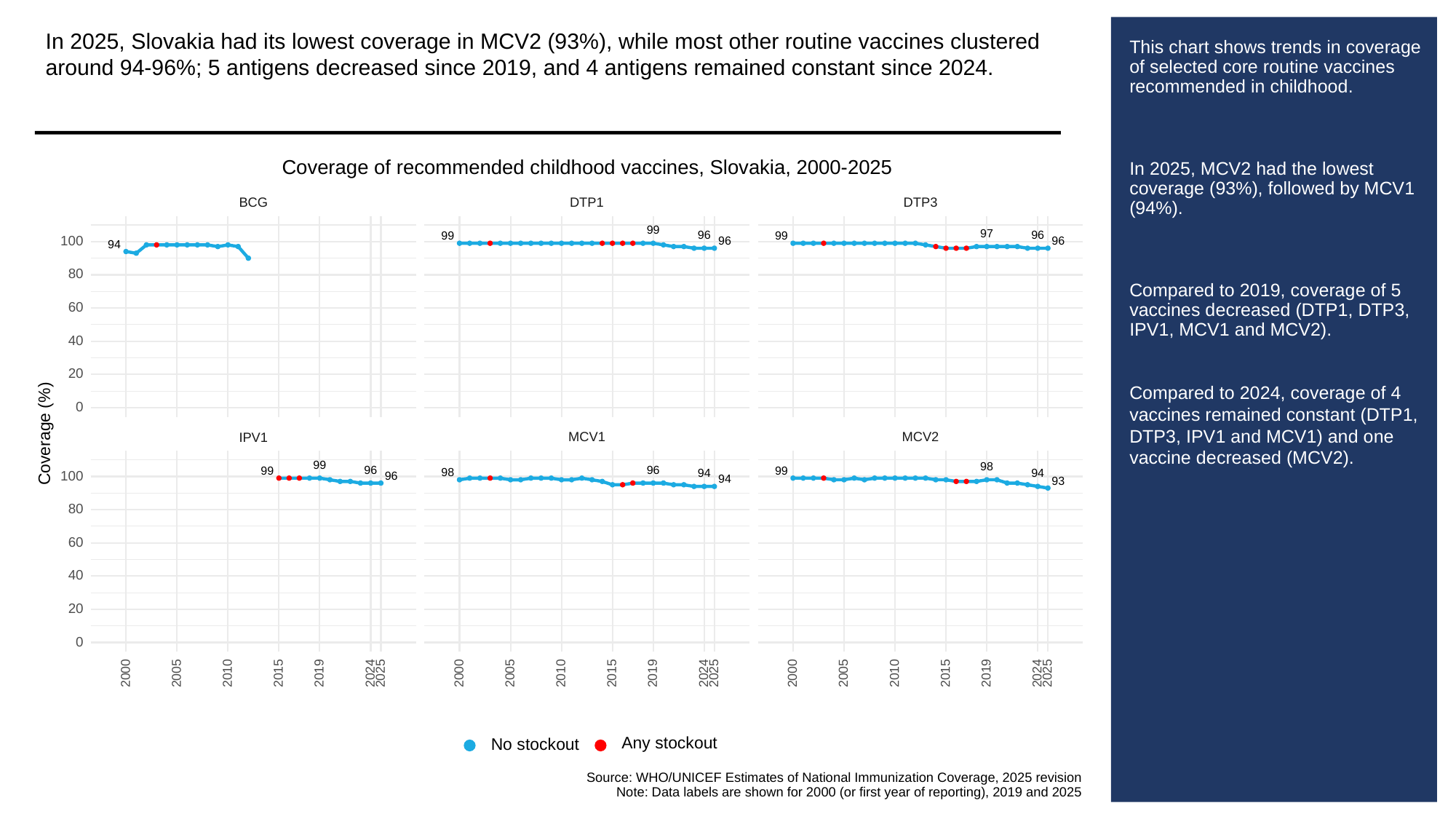

In 2025, Slovakia had its lowest coverage in MCV2 (93%), while most other routine vaccines clustered around 94-96%; 5 antigens decreased since 2019, and 4 antigens remained constant since 2024.
# This chart shows trends in coverage of selected core routine vaccines recommended in childhood.

In 2025, MCV2 had the lowest coverage (93%), followed by MCV1 (94%).

Compared to 2019, coverage of 5 vaccines decreased (DTP1, DTP3, IPV1, MCV1 and MCV2).

Compared to 2024, coverage of 4 vaccines remained constant (DTP1, DTP3, IPV1 and MCV1) and one vaccine decreased (MCV2).

Coverage of recommended childhood vaccines, Slovakia, 2000-2025
BCG
DTP3
DTP1

99
97
96
96
99
99
100
96
96
94

80

60

40

20

0

Coverage (%)
MCV1
MCV2
IPV1

99
98
96
96
99
99
98
94
94
100
96
94

93

80

60

40

20

0

2000
2005
2010
2015
2019
2024
2025
2000
2005
2010
2015
2019
2024
2025
2000
2005
2010
2015
2019
2024
2025
Any stockout
No stockout

Source: WHO/UNICEF Estimates of National Immunization Coverage, 2025 revision
Note: Data labels are shown for 2000 (or first year of reporting), 2019 and 2025